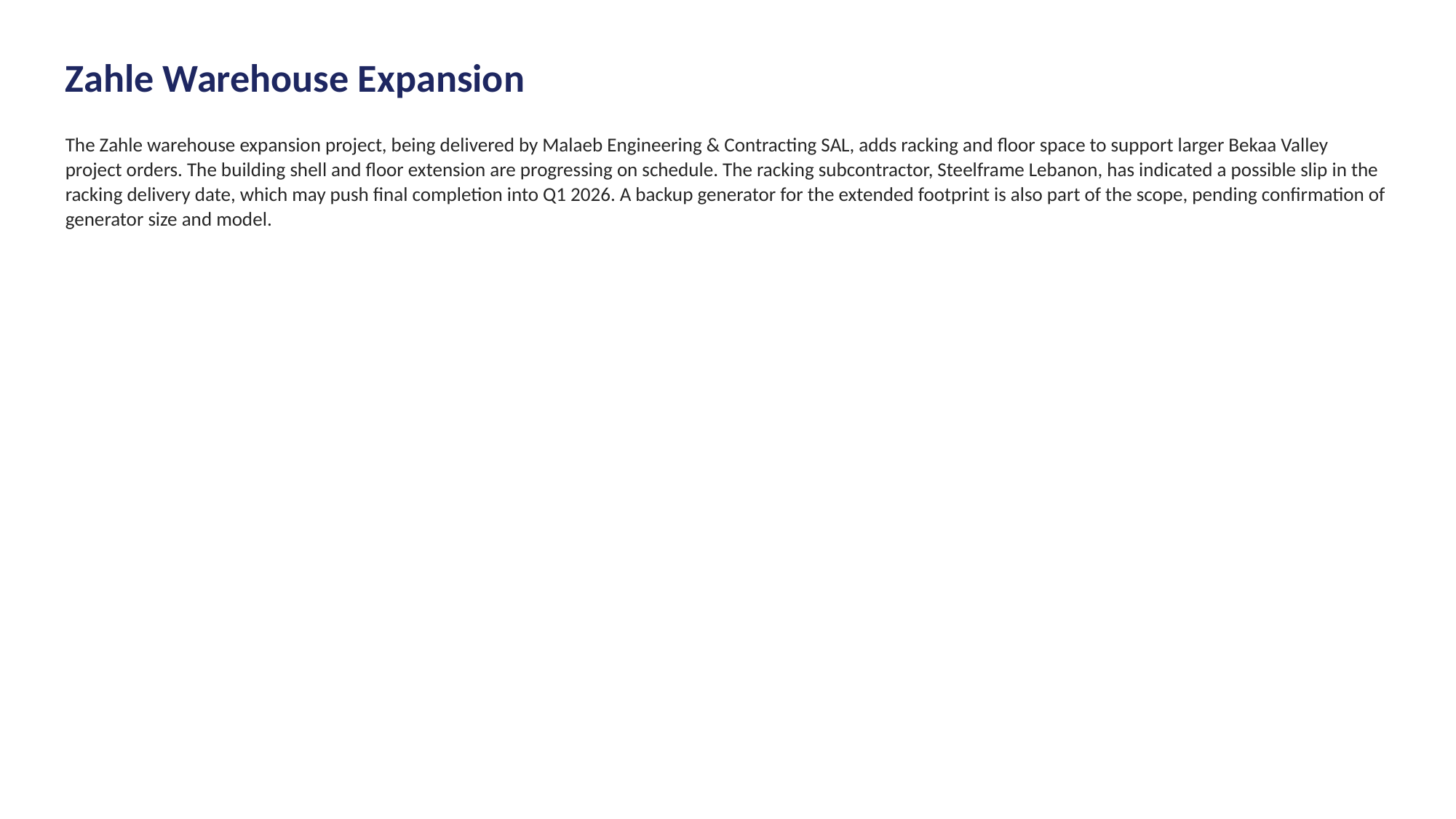

Zahle Warehouse Expansion
The Zahle warehouse expansion project, being delivered by Malaeb Engineering & Contracting SAL, adds racking and floor space to support larger Bekaa Valley project orders. The building shell and floor extension are progressing on schedule. The racking subcontractor, Steelframe Lebanon, has indicated a possible slip in the racking delivery date, which may push final completion into Q1 2026. A backup generator for the extended footprint is also part of the scope, pending confirmation of generator size and model.